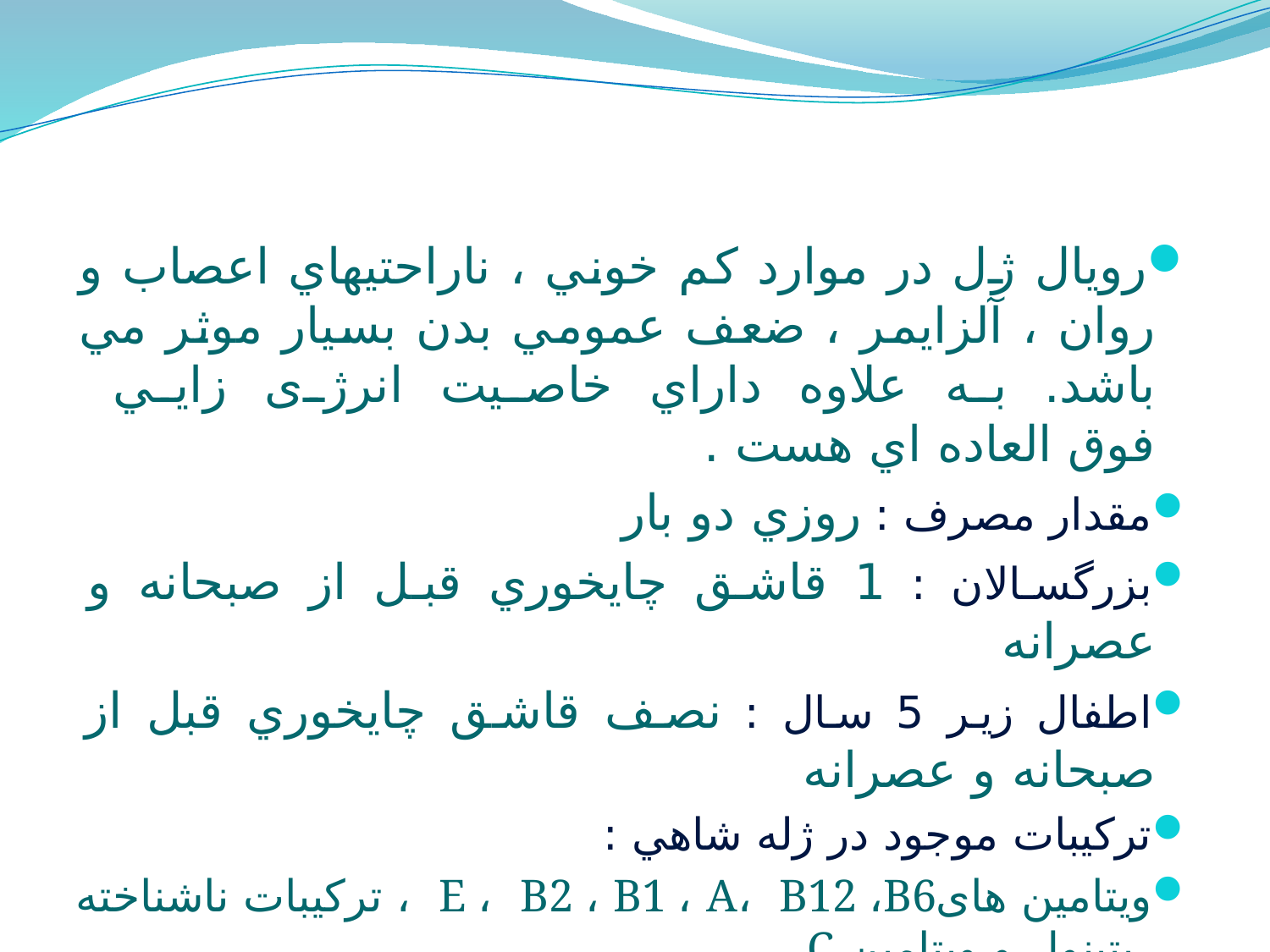

رويال ژل در موارد كم خوني ، ناراحتيهاي اعصاب و روان ، آلزايمر ، ضعف عمومي بدن بسيار موثر مي باشد. به علاوه داراي خاصيت انرژی زايي
فوق العاده اي هست .
مقدار مصرف : روزي دو بار
بزرگسالان : 1 قاشق چايخوري قبل از صبحانه و عصرانه
اطفال زير 5 سال : نصف قاشق چايخوري قبل از صبحانه و عصرانه
تركيبات موجود در ژله شاهي :
ویتامین هایE ،  B2 ، B1 ، A،  B12 ،B6  ، تركيبات ناشناخته ريتينول و ویتامین C